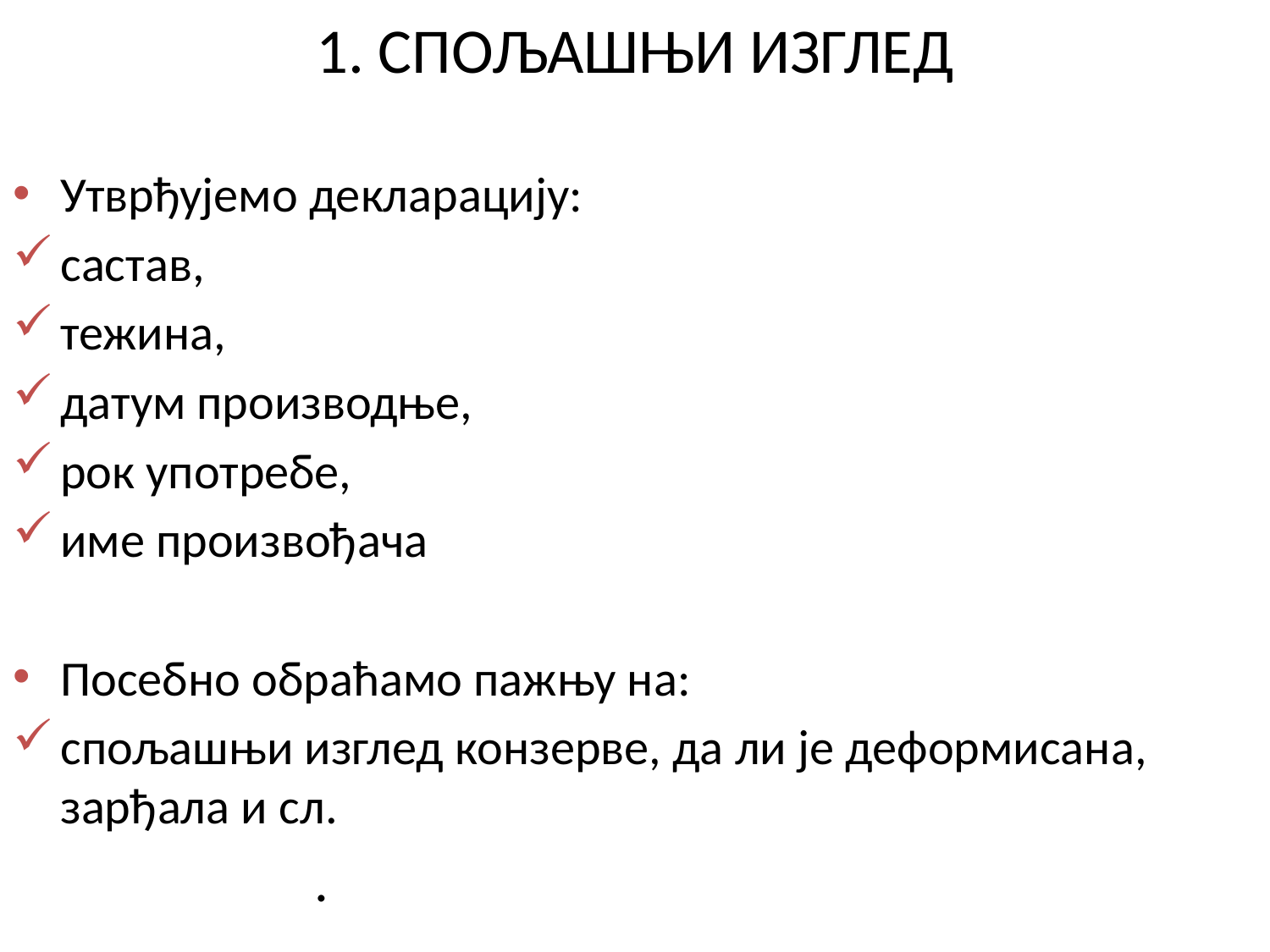

# 1. СПОЉАШЊИ ИЗГЛЕД
Утврђујемо декларацију:
састав,
тежина,
датум производње,
рок употребе,
име произвођача

Посебно обраћамо пажњу на:
спољашњи изглед конзерве, да ли је деформисана, зарђала и сл.
			.